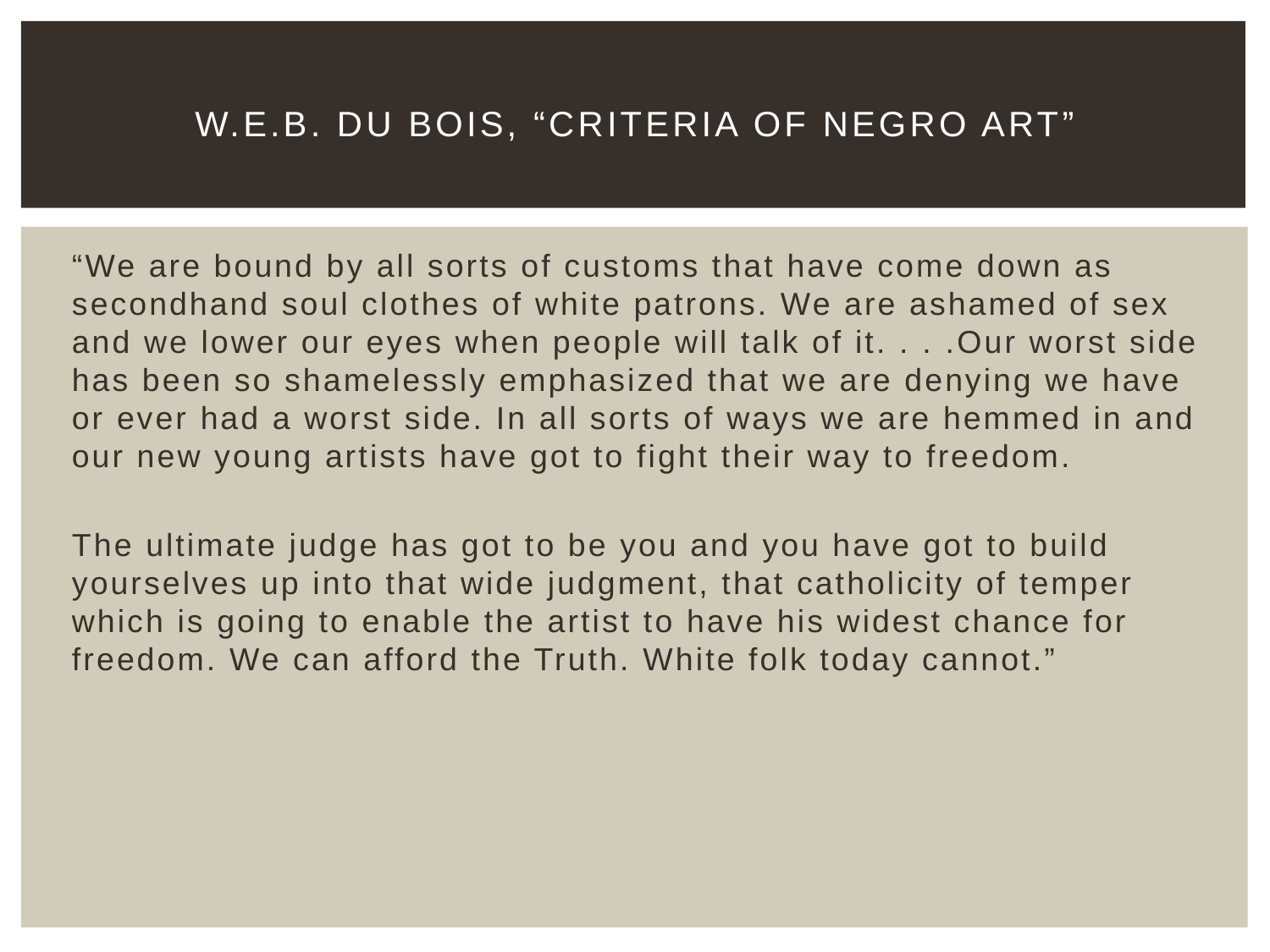

# W.E.B. Du Bois, “Criteria of Negro Art”
“We are bound by all sorts of customs that have come down as secondhand soul clothes of white patrons. We are ashamed of sex and we lower our eyes when people will talk of it. . . .Our worst side has been so shamelessly emphasized that we are denying we have or ever had a worst side. In all sorts of ways we are hemmed in and our new young artists have got to fight their way to freedom.

The ultimate judge has got to be you and you have got to build yourselves up into that wide judgment, that catholicity of temper which is going to enable the artist to have his widest chance for freedom. We can afford the Truth. White folk today cannot.”